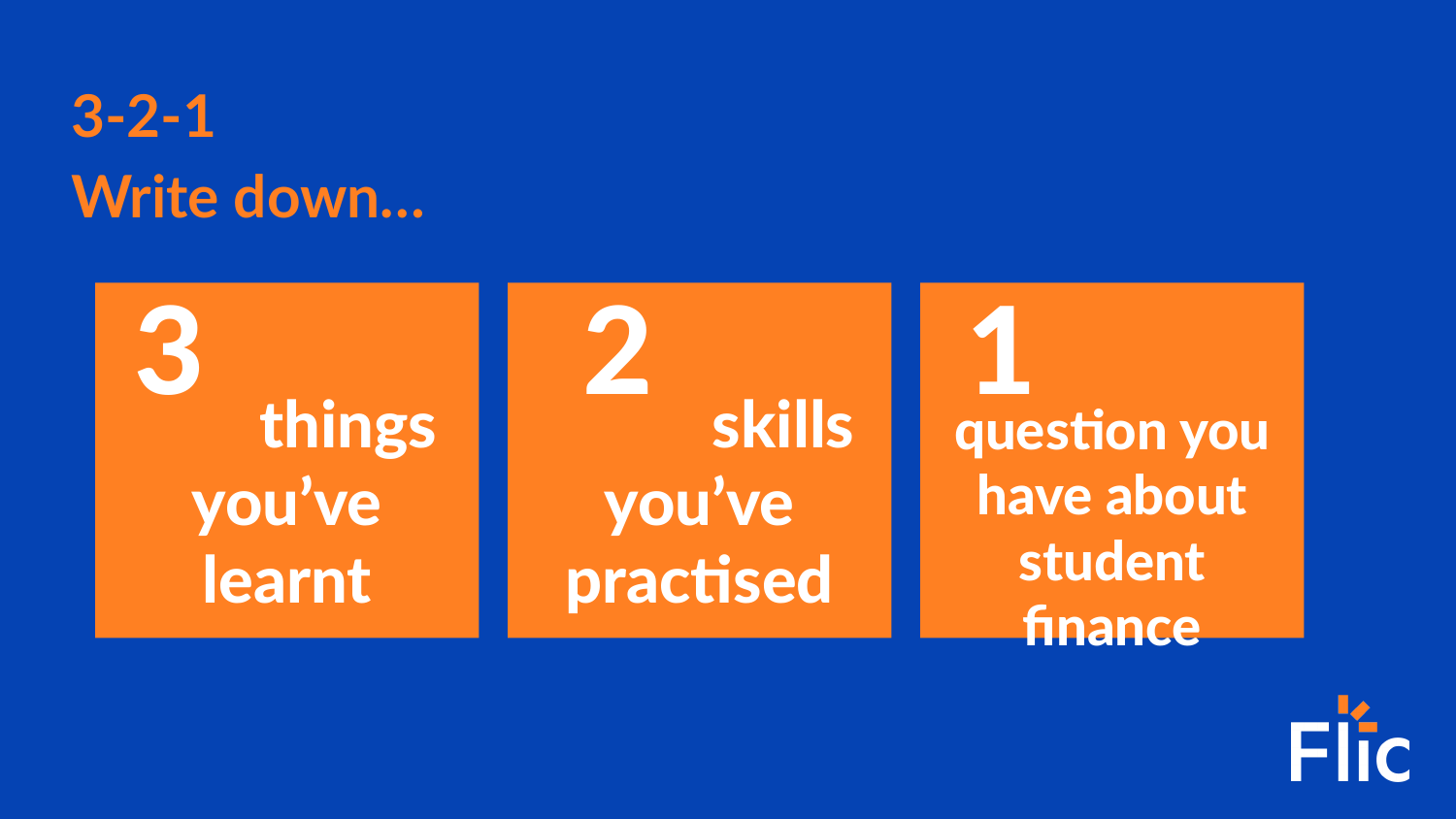

3-2-1
Write down…
3
2
1

        things you’ve learnt

           skills you’ve practised

            question you have about student finance